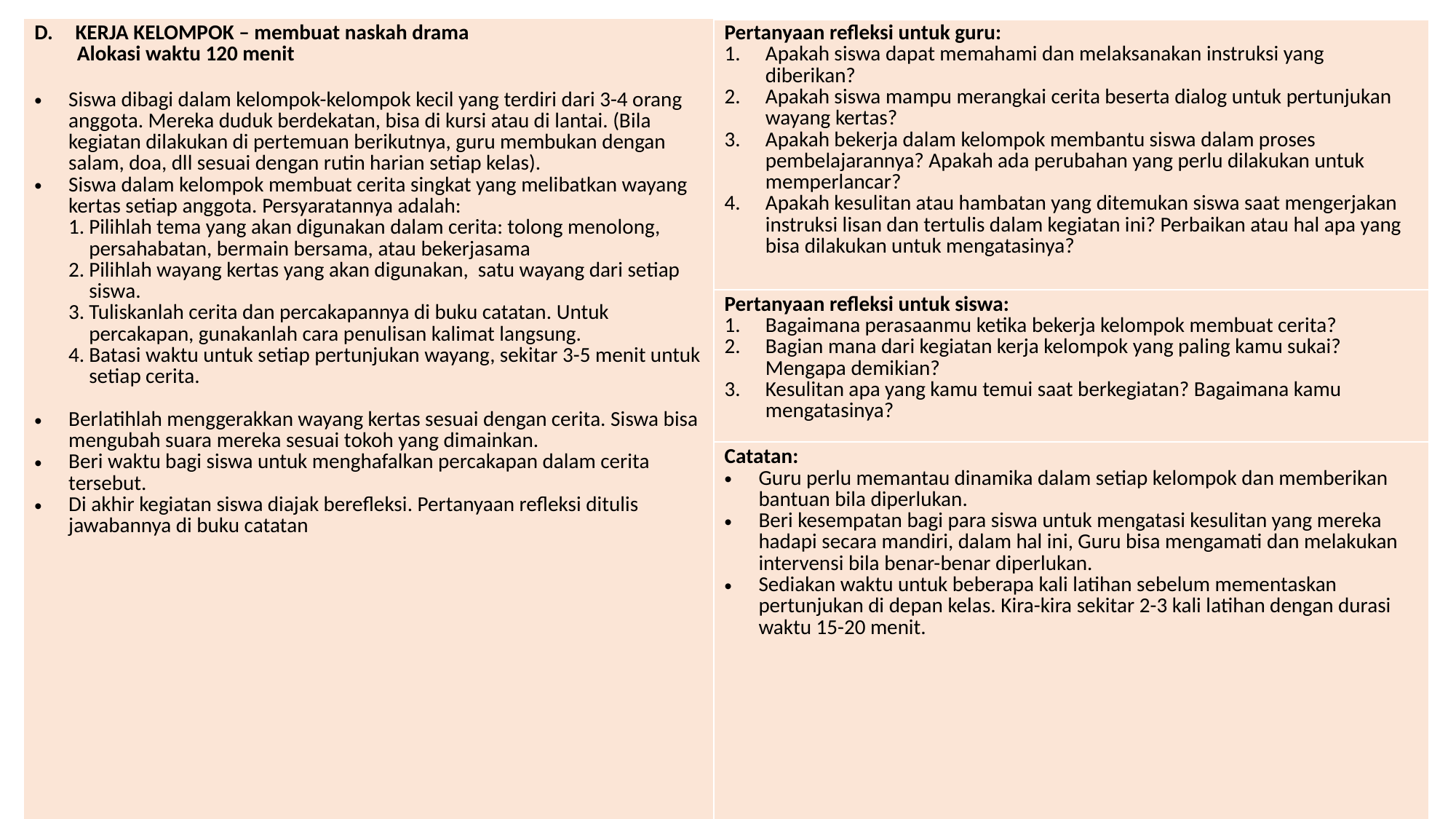

| KERJA KELOMPOK – membuat naskah drama Alokasi waktu 120 menit Siswa dibagi dalam kelompok-kelompok kecil yang terdiri dari 3-4 orang anggota. Mereka duduk berdekatan, bisa di kursi atau di lantai. (Bila kegiatan dilakukan di pertemuan berikutnya, guru membukan dengan salam, doa, dll sesuai dengan rutin harian setiap kelas). Siswa dalam kelompok membuat cerita singkat yang melibatkan wayang kertas setiap anggota. Persyaratannya adalah: Pilihlah tema yang akan digunakan dalam cerita: tolong menolong, persahabatan, bermain bersama, atau bekerjasama Pilihlah wayang kertas yang akan digunakan, satu wayang dari setiap siswa. Tuliskanlah cerita dan percakapannya di buku catatan. Untuk percakapan, gunakanlah cara penulisan kalimat langsung. Batasi waktu untuk setiap pertunjukan wayang, sekitar 3-5 menit untuk setiap cerita. Berlatihlah menggerakkan wayang kertas sesuai dengan cerita. Siswa bisa mengubah suara mereka sesuai tokoh yang dimainkan. Beri waktu bagi siswa untuk menghafalkan percakapan dalam cerita tersebut. Di akhir kegiatan siswa diajak berefleksi. Pertanyaan refleksi ditulis jawabannya di buku catatan | Pertanyaan refleksi untuk guru: Apakah siswa dapat memahami dan melaksanakan instruksi yang diberikan? Apakah siswa mampu merangkai cerita beserta dialog untuk pertunjukan wayang kertas? Apakah bekerja dalam kelompok membantu siswa dalam proses pembelajarannya? Apakah ada perubahan yang perlu dilakukan untuk memperlancar? Apakah kesulitan atau hambatan yang ditemukan siswa saat mengerjakan instruksi lisan dan tertulis dalam kegiatan ini? Perbaikan atau hal apa yang bisa dilakukan untuk mengatasinya? |
| --- | --- |
|  | Pertanyaan refleksi untuk siswa: Bagaimana perasaanmu ketika bekerja kelompok membuat cerita? Bagian mana dari kegiatan kerja kelompok yang paling kamu sukai? Mengapa demikian? Kesulitan apa yang kamu temui saat berkegiatan? Bagaimana kamu mengatasinya? |
|  | Catatan: Guru perlu memantau dinamika dalam setiap kelompok dan memberikan bantuan bila diperlukan. Beri kesempatan bagi para siswa untuk mengatasi kesulitan yang mereka hadapi secara mandiri, dalam hal ini, Guru bisa mengamati dan melakukan intervensi bila benar-benar diperlukan. Sediakan waktu untuk beberapa kali latihan sebelum mementaskan pertunjukan di depan kelas. Kira-kira sekitar 2-3 kali latihan dengan durasi waktu 15-20 menit. |